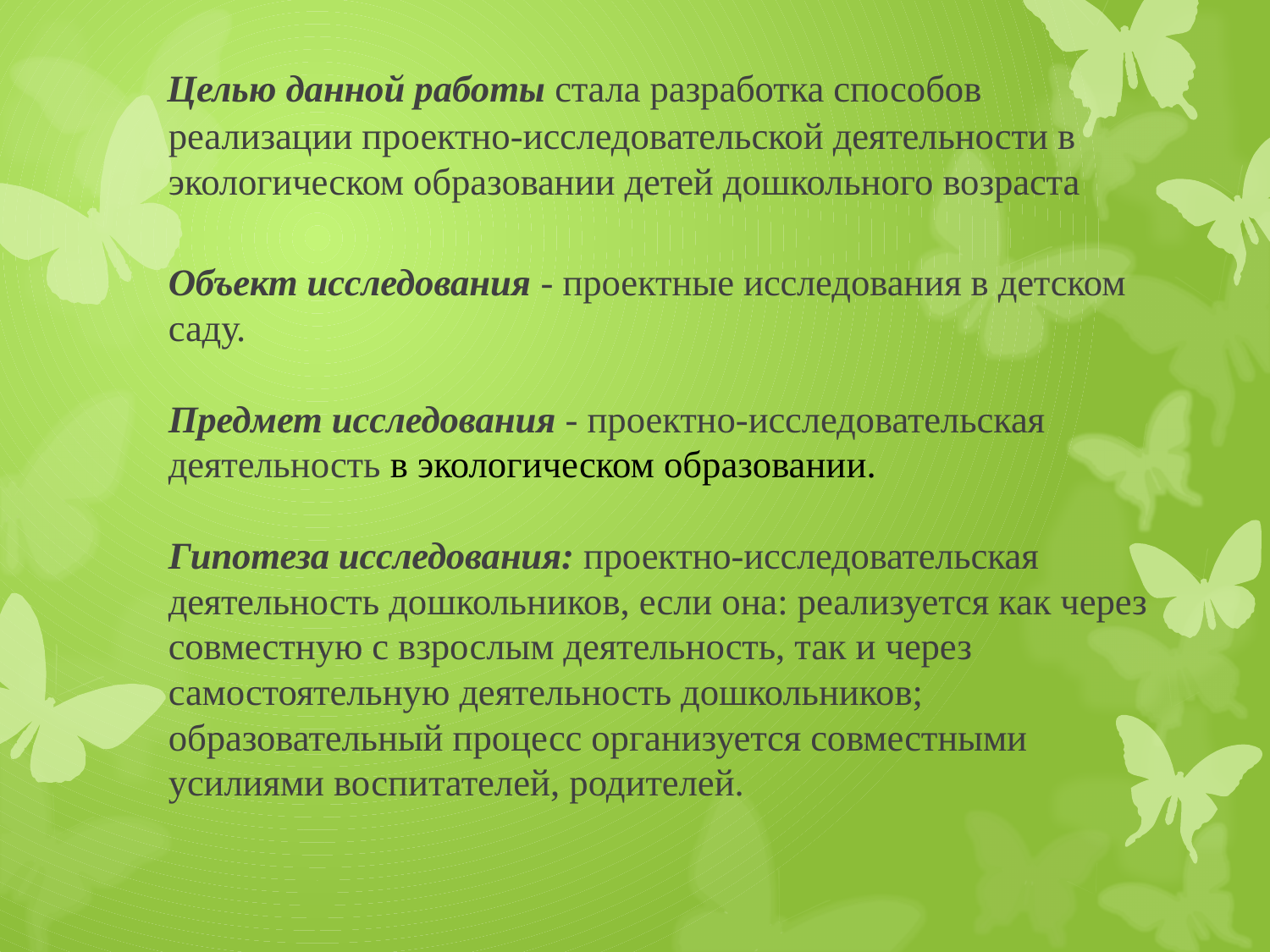

# Целью данной работы стала разработка способов реализации проектно-исследовательской деятельности в экологическом образовании детей дошкольного возраста Объект исследования - проектные исследования в детском саду.   Предмет исследования - проектно-исследовательская деятельность в экологическом образовании. Гипотеза исследования: проектно-исследовательская деятельность дошкольников, если она: реализуется как через совместную с взрослым деятельность, так и через самостоятельную деятельность дошкольников; образовательный процесс организуется совместными усилиями воспитателей, родителей.